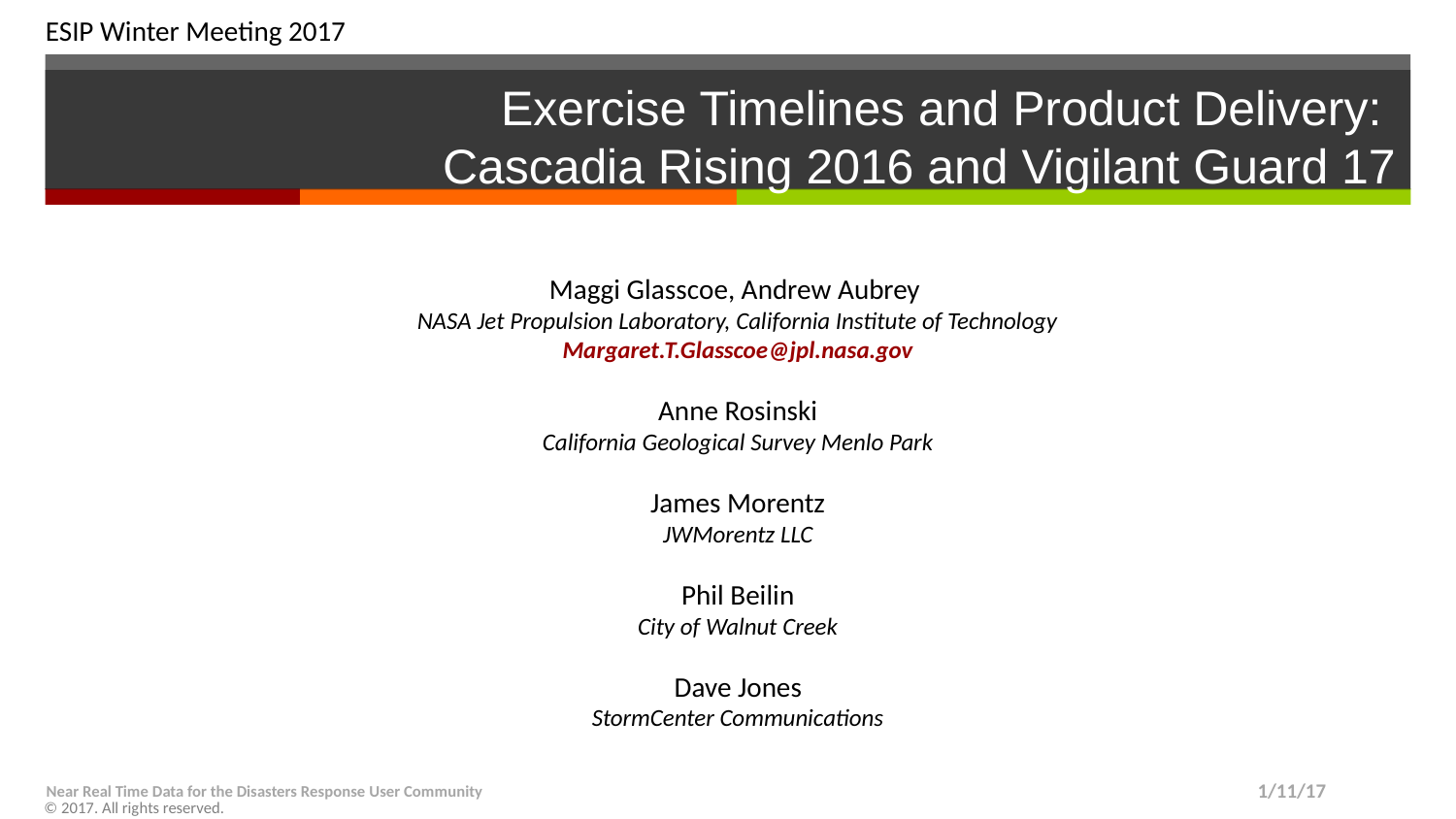

ESIP Winter Meeting 2017
# Exercise Timelines and Product Delivery: Cascadia Rising 2016 and Vigilant Guard 17
Maggi Glasscoe, Andrew Aubrey
NASA Jet Propulsion Laboratory, California Institute of Technology
Margaret.T.Glasscoe@jpl.nasa.gov

Anne Rosinski
California Geological Survey Menlo Park

James Morentz
JWMorentz LLC

Phil Beilin
City of Walnut Creek

Dave Jones
StormCenter Communications

Near Real Time Data for the Disasters Response User Community
1/11/17
© 2017. All rights reserved.